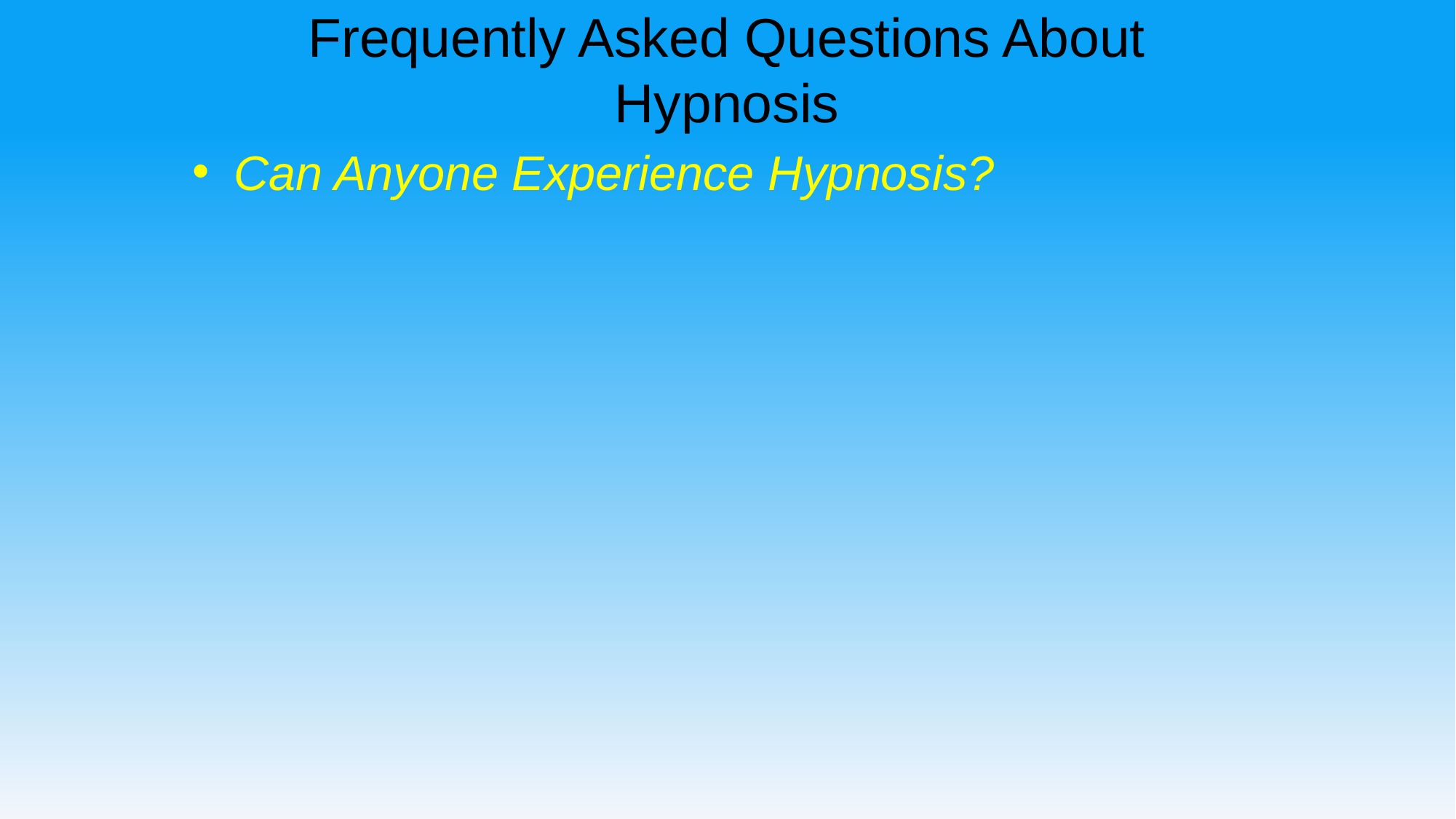

# Frequently Asked Questions About Hypnosis
Can Anyone Experience Hypnosis?